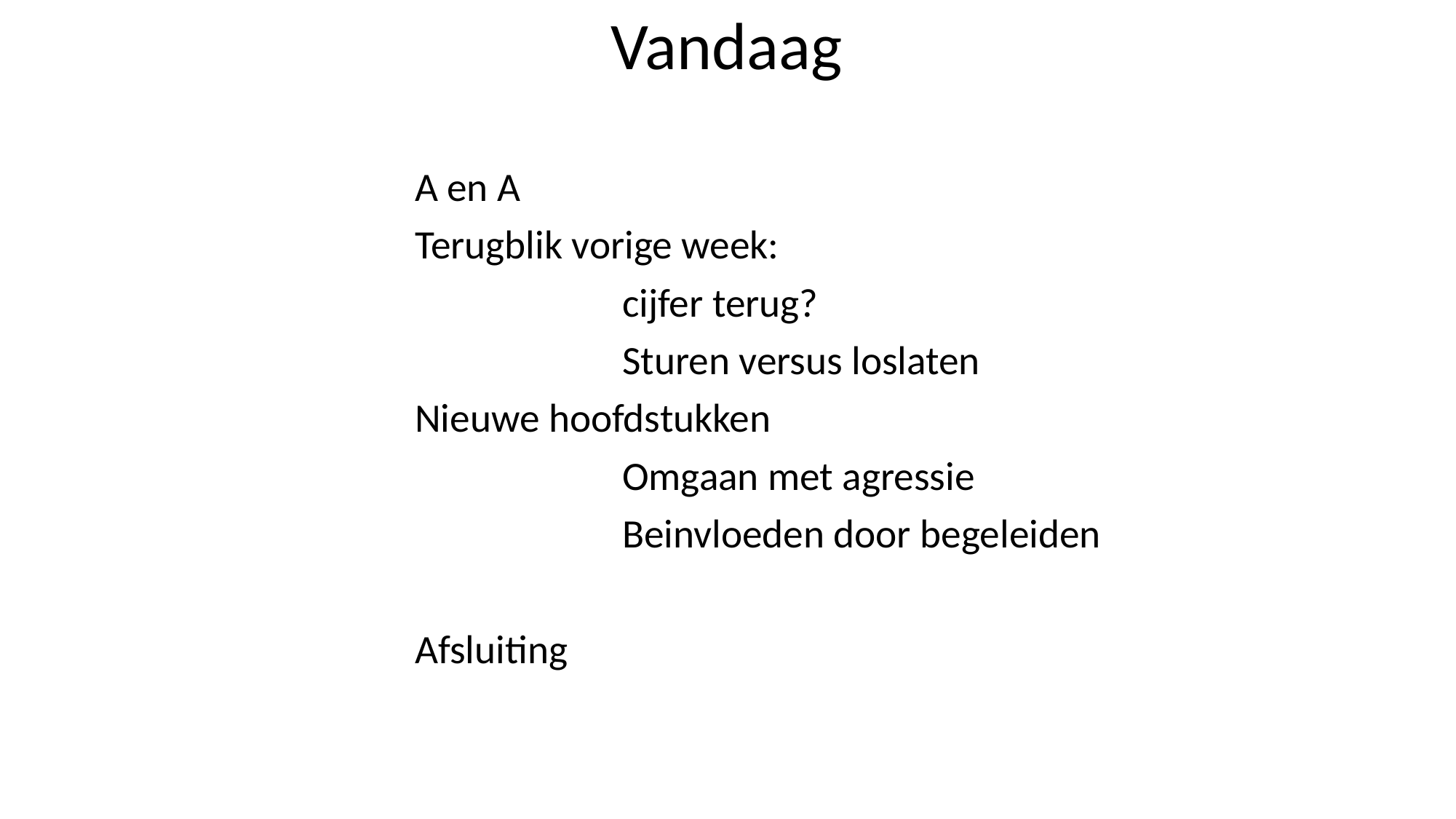

# Vandaag
A en A
Terugblik vorige week:
		cijfer terug?
		Sturen versus loslaten
Nieuwe hoofdstukken
		Omgaan met agressie
		Beinvloeden door begeleiden

Afsluiting